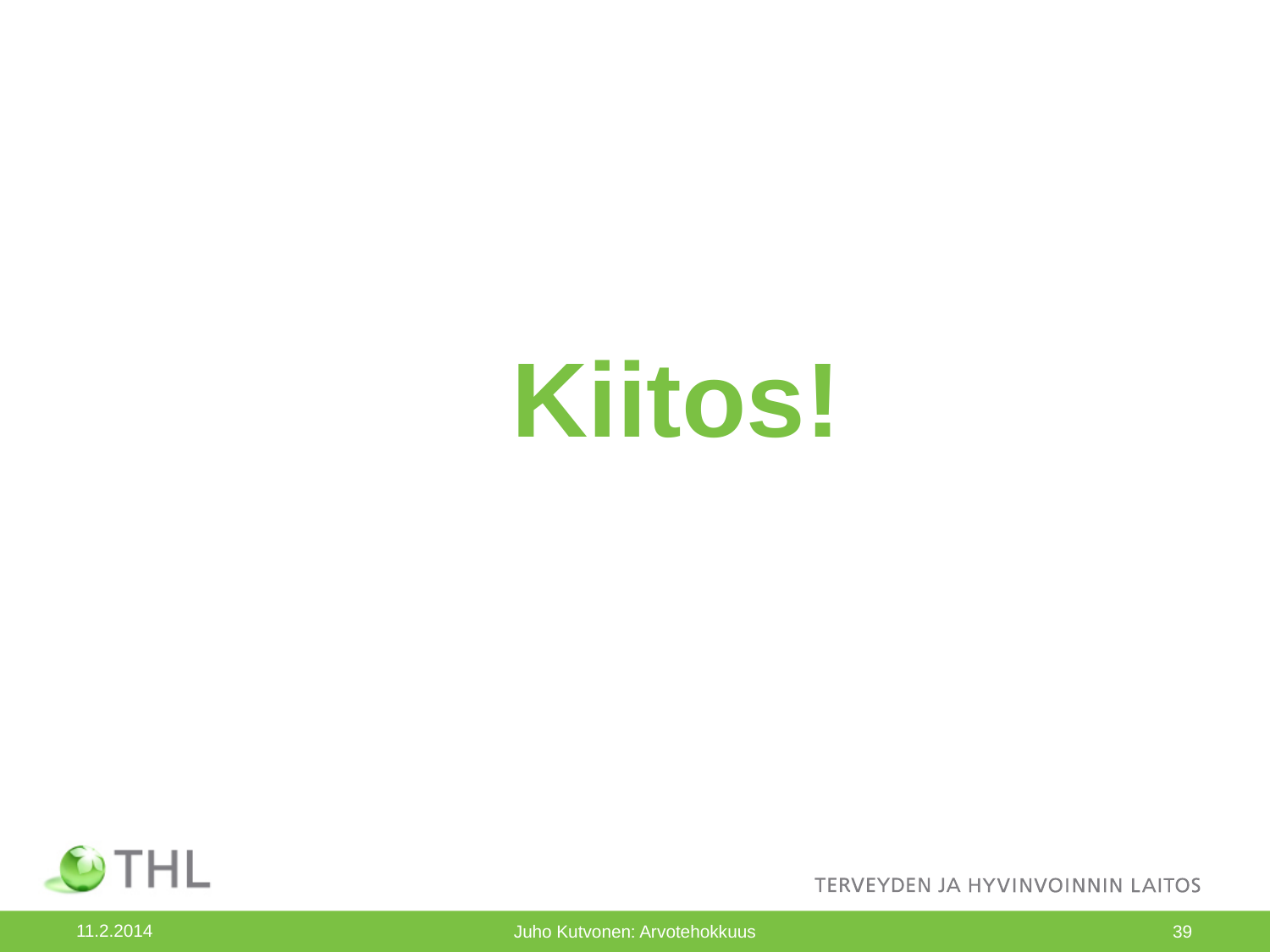

# Kiitos!
11.2.2014
Juho Kutvonen: Arvotehokkuus
39